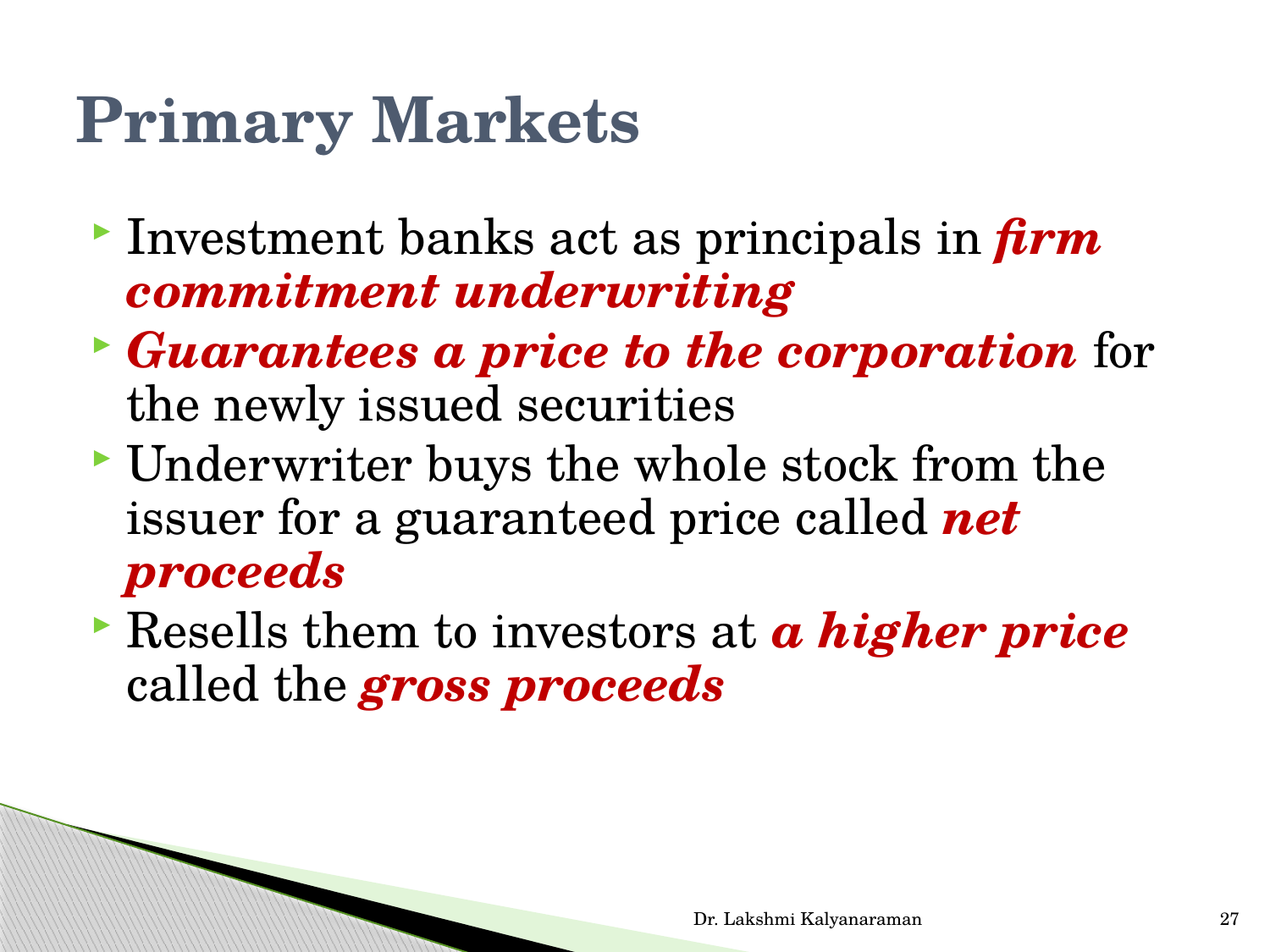

# Primary Markets
Investment banks act as principals in firm commitment underwriting
Guarantees a price to the corporation for the newly issued securities
Underwriter buys the whole stock from the issuer for a guaranteed price called net proceeds
Resells them to investors at a higher price called the gross proceeds

Dr. Lakshmi Kalyanaraman
27